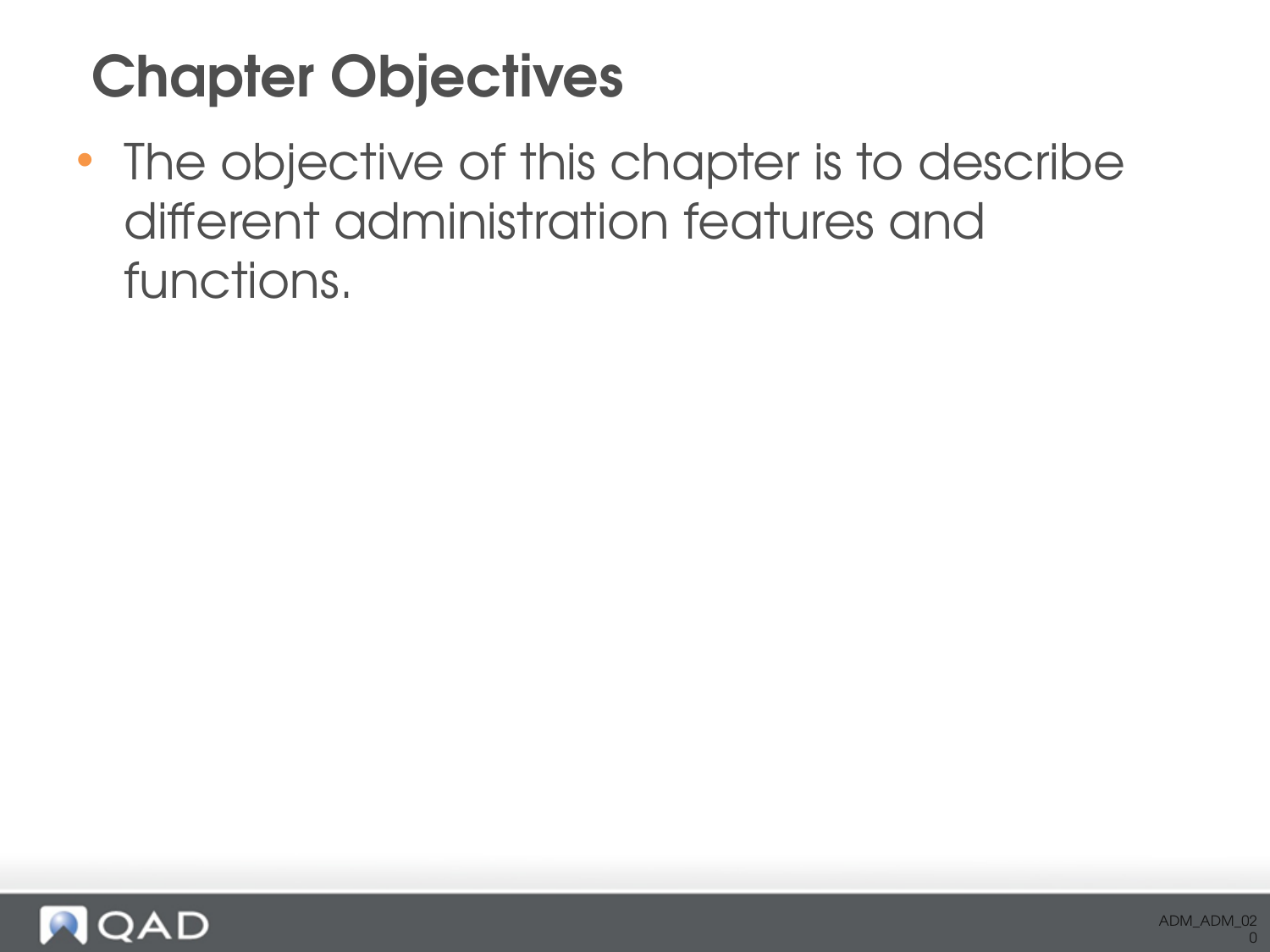

# Chapter Objectives
The objective of this chapter is to describe different administration features and functions.

ADM_ADM_020